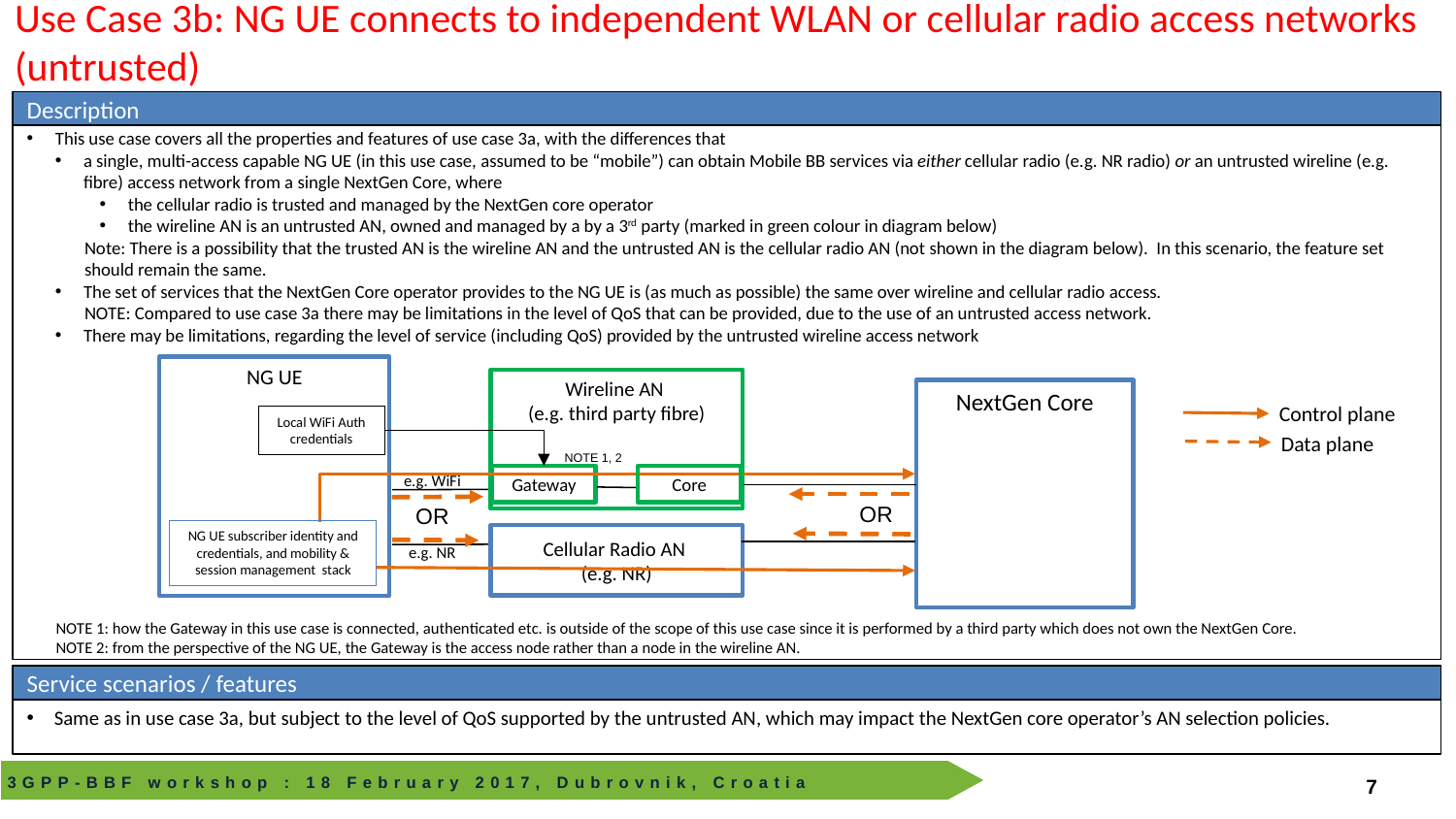

# Use Case 3b: NG UE connects to independent WLAN or cellular radio access networks (untrusted)
Description
This use case covers all the properties and features of use case 3a, with the differences that
a single, multi-access capable NG UE (in this use case, assumed to be “mobile”) can obtain Mobile BB services via either cellular radio (e.g. NR radio) or an untrusted wireline (e.g. fibre) access network from a single NextGen Core, where
the cellular radio is trusted and managed by the NextGen core operator
the wireline AN is an untrusted AN, owned and managed by a by a 3rd party (marked in green colour in diagram below)
Note: There is a possibility that the trusted AN is the wireline AN and the untrusted AN is the cellular radio AN (not shown in the diagram below).  In this scenario, the feature set should remain the same.
The set of services that the NextGen Core operator provides to the NG UE is (as much as possible) the same over wireline and cellular radio access.
NOTE: Compared to use case 3a there may be limitations in the level of QoS that can be provided, due to the use of an untrusted access network.
There may be limitations, regarding the level of service (including QoS) provided by the untrusted wireline access network

NG UE
Wireline AN
(e.g. third party fibre)
NextGen Core
Control plane
Local WiFi Auth credentials
Data plane
NOTE 1, 2
e.g. WiFi
Gateway
Core
OR
OR
NG UE subscriber identity and credentials, and mobility & session management  stack
Cellular Radio AN
(e.g. NR)
e.g. NR
NOTE 1: how the Gateway in this use case is connected, authenticated etc. is outside of the scope of this use case since it is performed by a third party which does not own the NextGen Core.
NOTE 2: from the perspective of the NG UE, the Gateway is the access node rather than a node in the wireline AN.
Service scenarios / features

Same as in use case 3a, but subject to the level of QoS supported by the untrusted AN, which may impact the NextGen core operator’s AN selection policies.